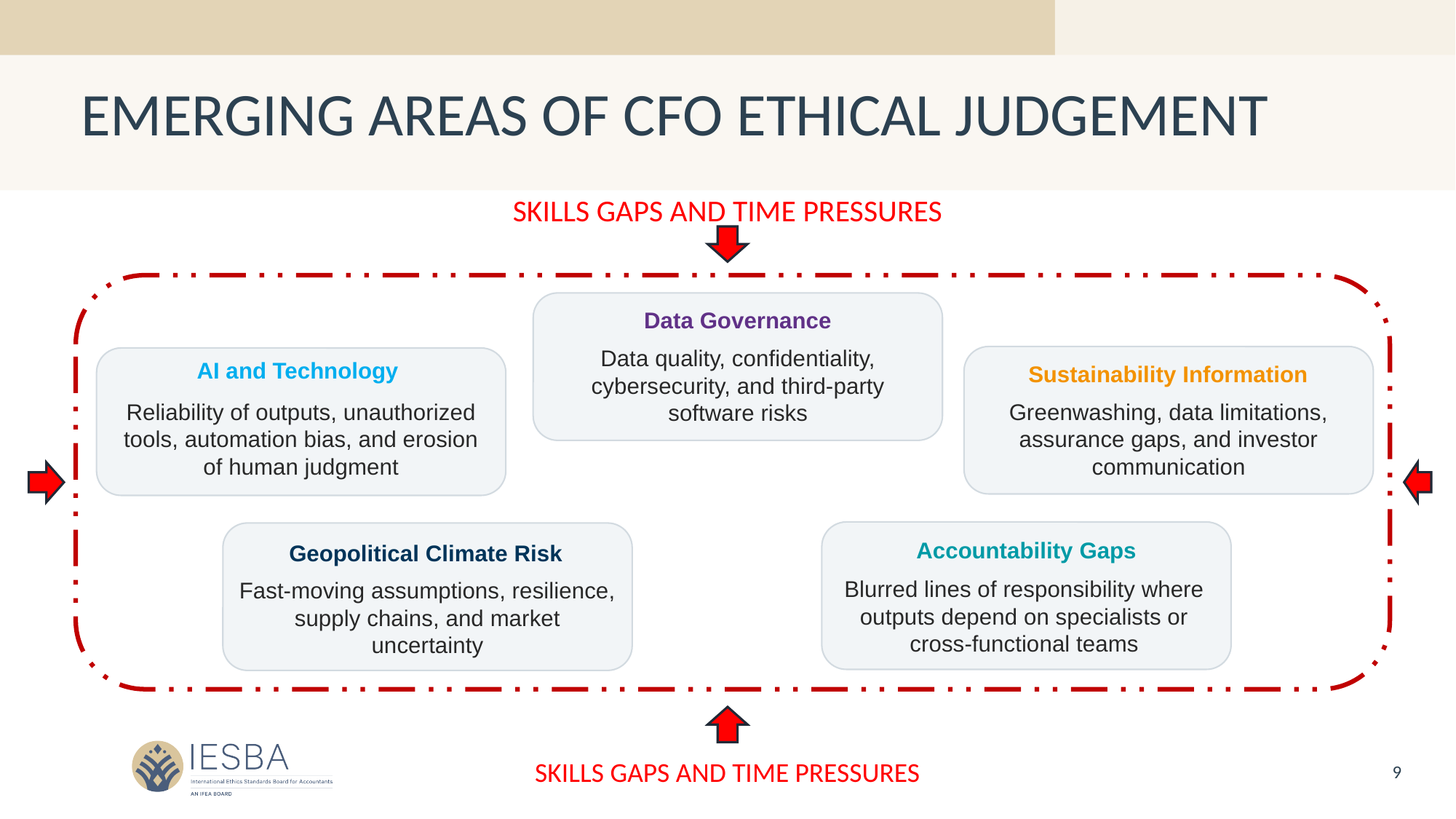

# EMERGING AREAS OF CFO ETHICAL JUDGEMENT
SKILLS GAPS AND TIME PRESSURES

Data Governance
Data quality, confidentiality, cybersecurity, and third-party software risks

AI and Technology
Sustainability Information
Reliability of outputs, unauthorized tools, automation bias, and erosion of human judgment
Greenwashing, data limitations, assurance gaps, and investor communication

Accountability Gaps
Geopolitical Climate Risk
Blurred lines of responsibility where outputs depend on specialists or cross-functional teams
Fast-moving assumptions, resilience, supply chains, and market uncertainty

9
SKILLS GAPS AND TIME PRESSURES